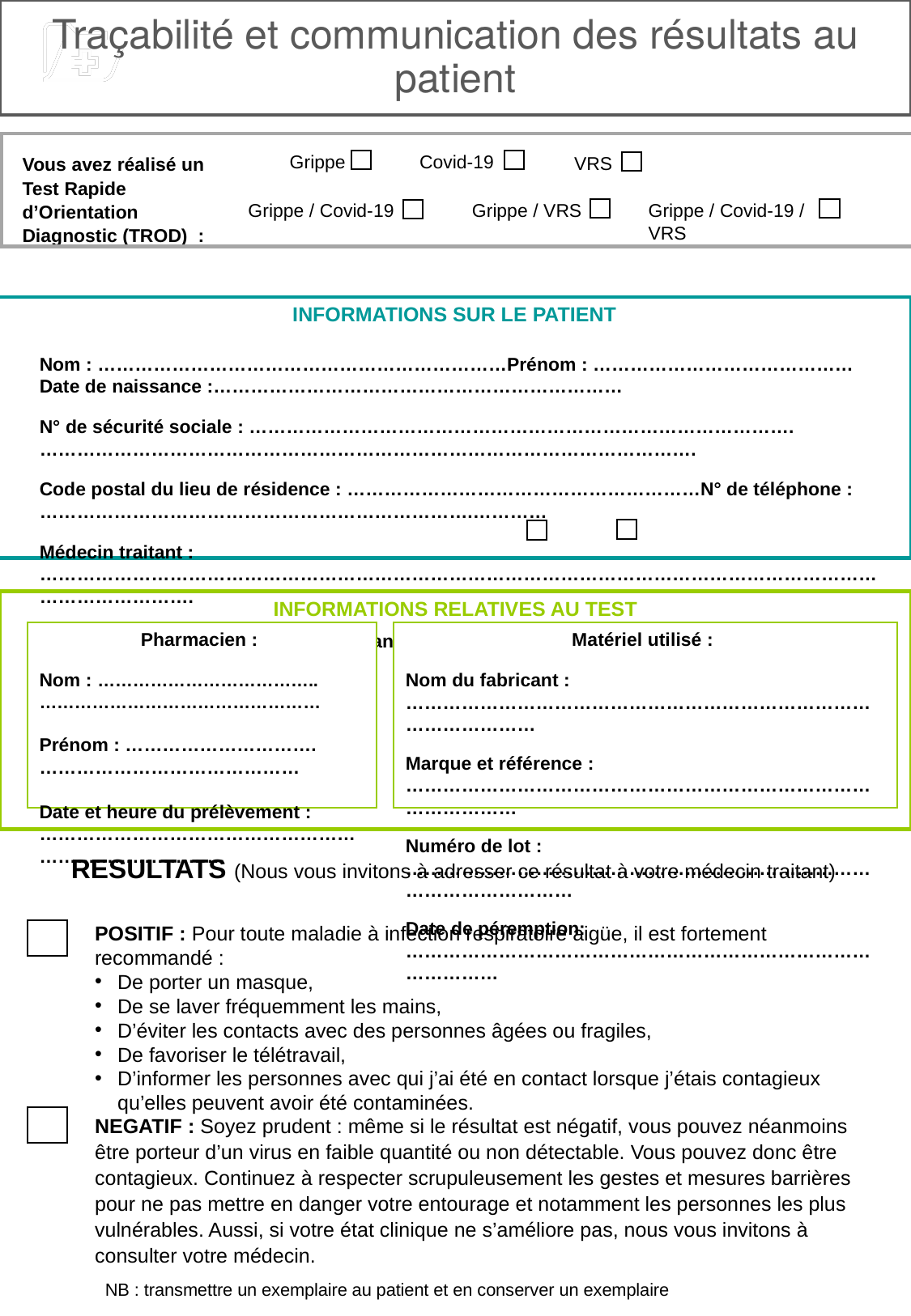

Traçabilité et communication des résultats au patient

Covid-19
Grippe
Vous avez réalisé un Test Rapide d’Orientation Diagnostic (TROD)  :
VRS

Grippe / VRS
Grippe / Covid-19
Grippe / Covid-19 / VRS

INFORMATIONS SUR LE PATIENT

Nom : …………………………………………………………Prénom : …………………………………… Date de naissance :…………………………………………………………

N° de sécurité sociale : ……………………………………………………………………………. …………………………………………………………………………………………….

Code postal du lieu de résidence : …………………………………………………N° de téléphone :…………………………………………………………….…………

Médecin traitant :…………………………………………………………………………………………………………………………………………….

Communication faite au médecin traitant (par messagerie sécurisée) :    Oui 	              Non

INFORMATIONS RELATIVES AU TEST
Pharmacien :

Nom : ………………………………..…………………………………………

Prénom : ………………………….……………………………………

Date et heure du prélèvement :
………………………………………………………………………
Matériel utilisé :

Nom du fabricant : ……………………………………………………………………………………

Marque et référence : …………………………………………………………………………………

Numéro de lot :  …………………………………………………………………………………………

Date de péremption: ………………………………………………………………………………
RESULTATS (Nous vous invitons à adresser ce résultat à votre médecin traitant)
POSITIF : Pour toute maladie à infection respiratoire aigüe, il est fortement recommandé :
De porter un masque,
De se laver fréquemment les mains,
D’éviter les contacts avec des personnes âgées ou fragiles,
De favoriser le télétravail,
D’informer les personnes avec qui j’ai été en contact lorsque j’étais contagieux qu’elles peuvent avoir été contaminées.

NEGATIF : Soyez prudent : même si le résultat est négatif, vous pouvez néanmoins être porteur d’un virus en faible quantité ou non détectable. Vous pouvez donc être contagieux. Continuez à respecter scrupuleusement les gestes et mesures barrières pour ne pas mettre en danger votre entourage et notamment les personnes les plus vulnérables. Aussi, si votre état clinique ne s’améliore pas, nous vous invitons à consulter votre médecin.

NB : transmettre un exemplaire au patient et en conserver un exemplaire